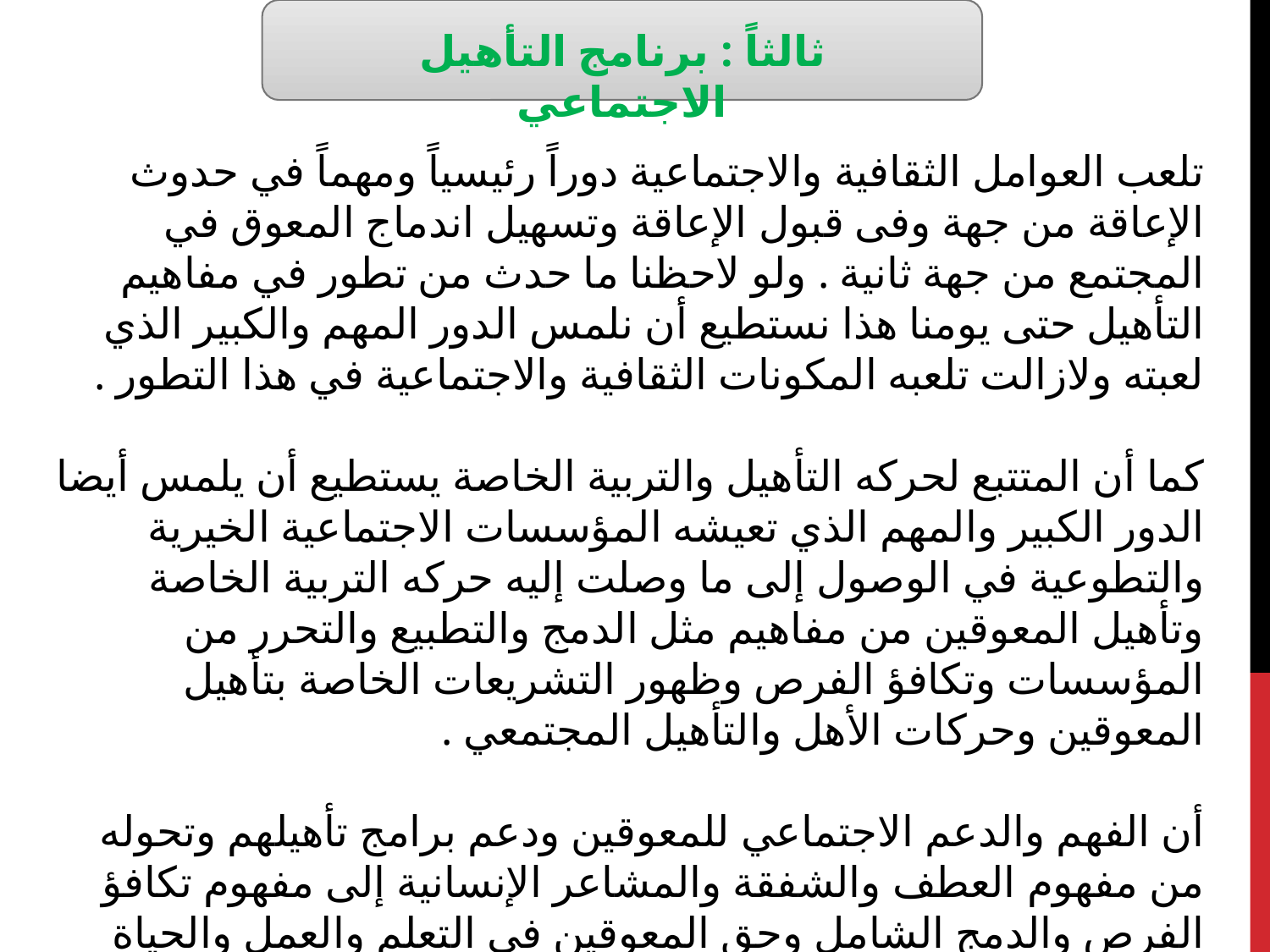

ثالثاً : برنامج التأهيل الاجتماعي

تلعب العوامل الثقافية والاجتماعية دوراً رئيسياً ومهماً في حدوث الإعاقة من جهة وفى قبول الإعاقة وتسهيل اندماج المعوق في المجتمع من جهة ثانية . ولو لاحظنا ما حدث من تطور في مفاهيم التأهيل حتى يومنا هذا نستطيع أن نلمس الدور المهم والكبير الذي لعبته ولازالت تلعبه المكونات الثقافية والاجتماعية في هذا التطور .

كما أن المتتبع لحركه التأهيل والتربية الخاصة يستطيع أن يلمس أيضا الدور الكبير والمهم الذي تعيشه المؤسسات الاجتماعية الخيرية والتطوعية في الوصول إلى ما وصلت إليه حركه التربية الخاصة وتأهيل المعوقين من مفاهيم مثل الدمج والتطبيع والتحرر من المؤسسات وتكافؤ الفرص وظهور التشريعات الخاصة بتأهيل المعوقين وحركات الأهل والتأهيل المجتمعي .

أن الفهم والدعم الاجتماعي للمعوقين ودعم برامج تأهيلهم وتحوله من مفهوم العطف والشفقة والمشاعر الإنسانية إلى مفهوم تكافؤ الفرص والدمج الشامل وحق المعوقين في التعلم والعمل والحياة المستقلة , يؤكد الدور المهم الرئيسي ليرامح التأهيل الاجتماعي التي نحن بصدد الحديث منها .